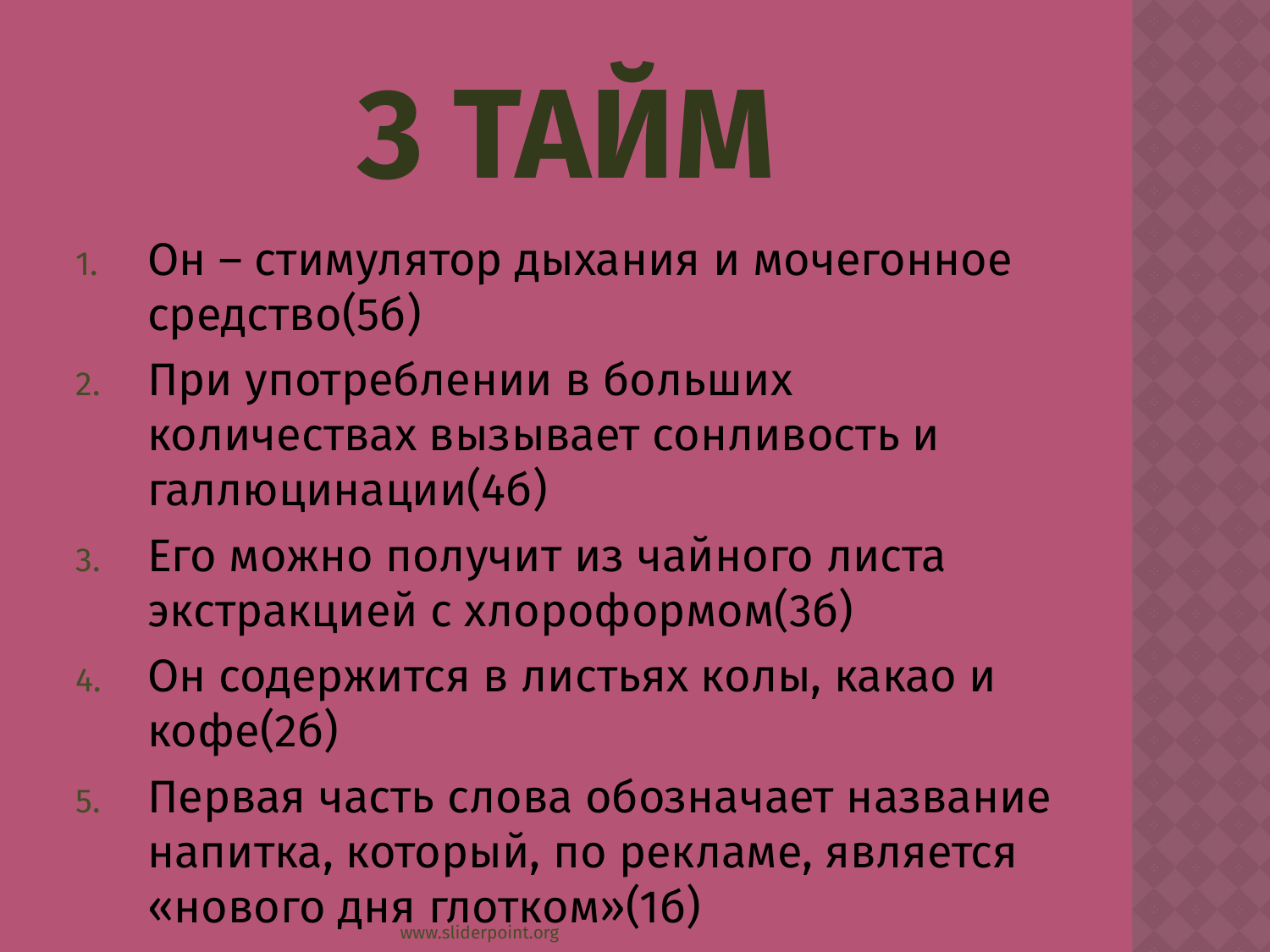

# 3 тайм
Он – стимулятор дыхания и мочегонное средство(5б)
При употреблении в больших количествах вызывает сонливость и галлюцинации(4б)
Его можно получит из чайного листа экстракцией с хлороформом(3б)
Он содержится в листьях колы, какао и кофе(2б)
Первая часть слова обозначает название напитка, который, по рекламе, является «нового дня глотком»(1б)
www.sliderpoint.org